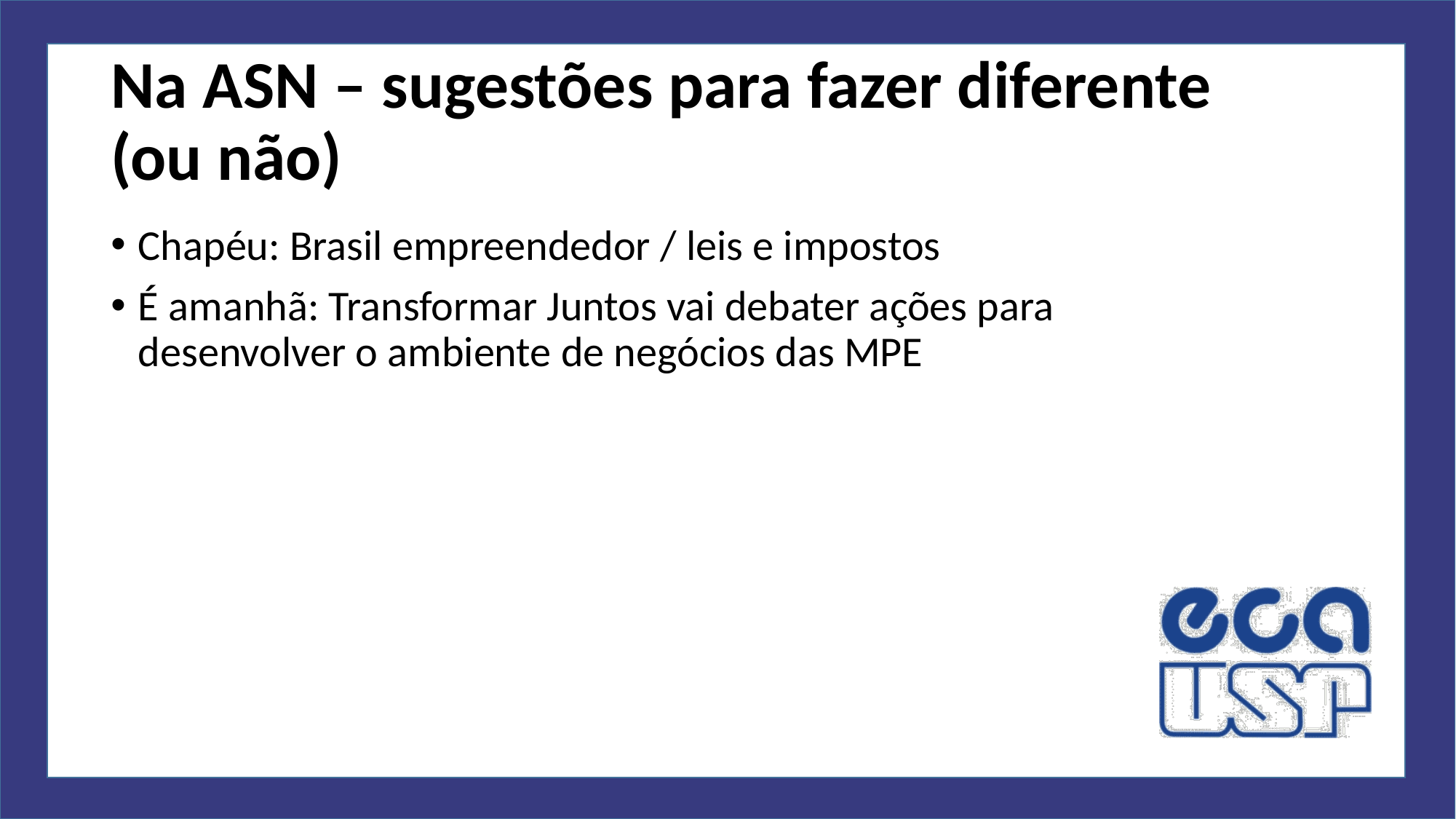

# Na ASN – sugestões para fazer diferente (ou não)
Chapéu: Brasil empreendedor / leis e impostos
É amanhã: Transformar Juntos vai debater ações para desenvolver o ambiente de negócios das MPE